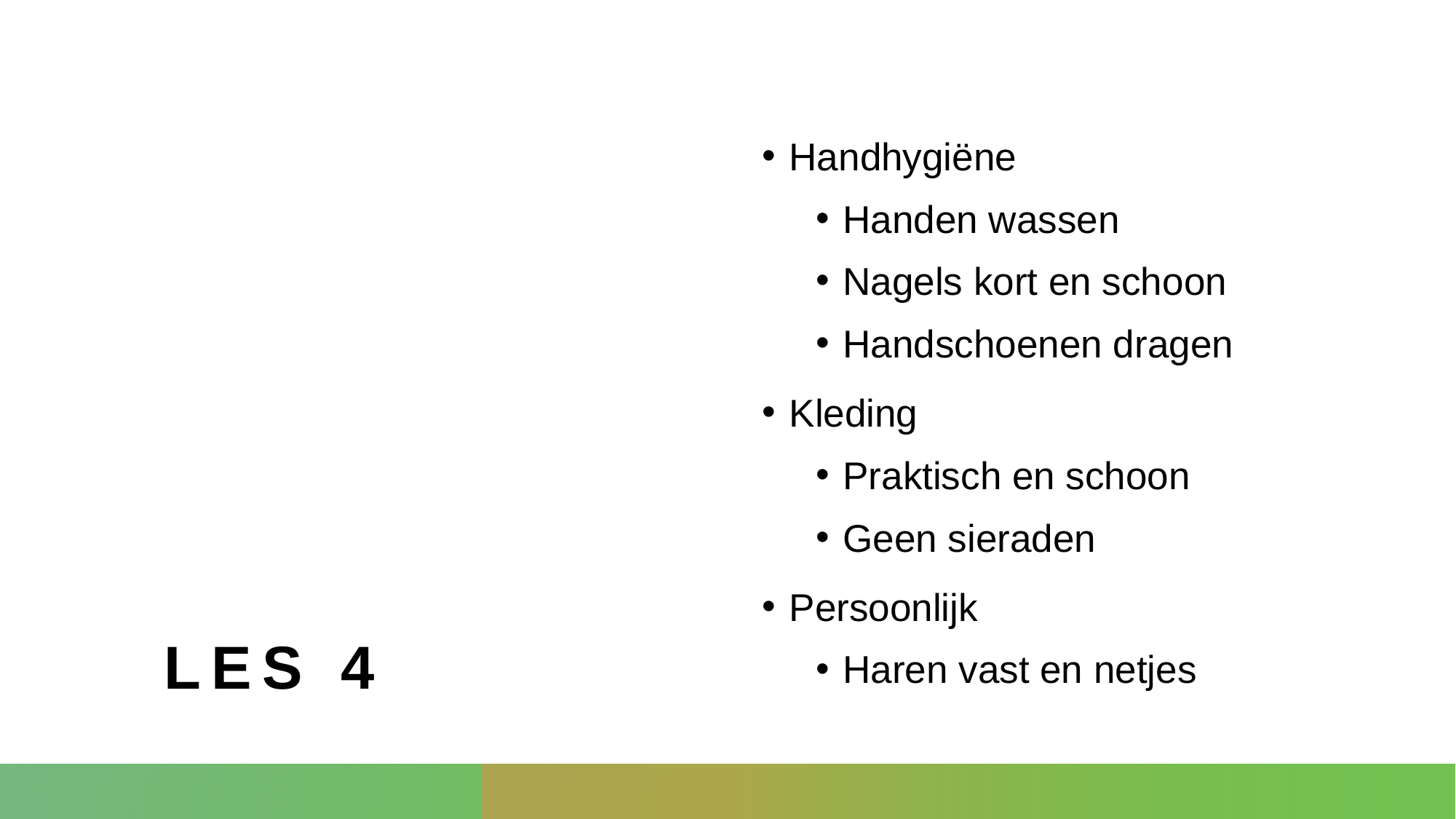

# Les 4
Handhygiëne
Handen wassen
Nagels kort en schoon
Handschoenen dragen
Kleding
Praktisch en schoon
Geen sieraden
Persoonlijk
Haren vast en netjes